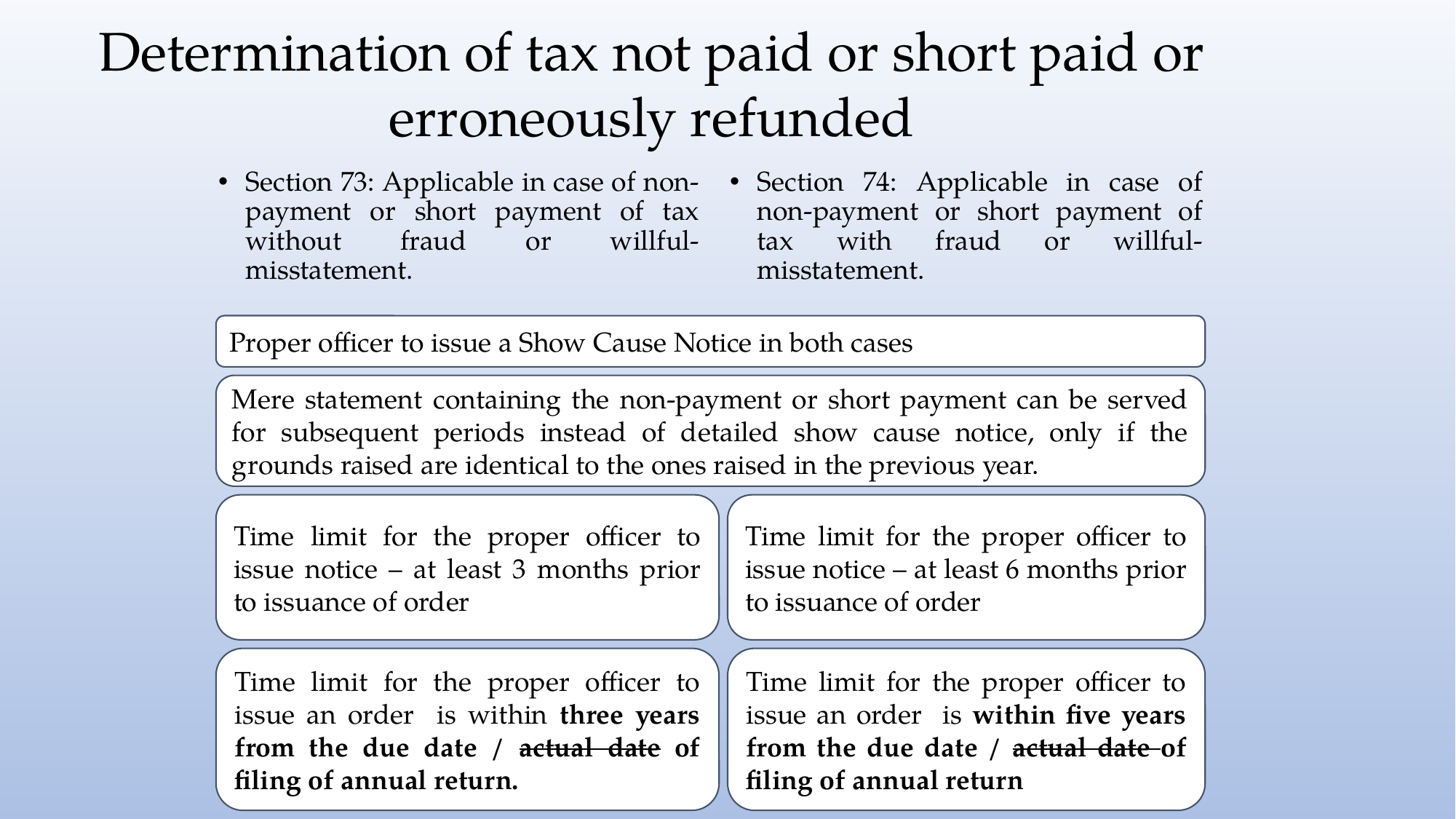

Determination of tax not paid or short paid or erroneously refunded
Section 73: Applicable in case of non-payment or short payment of tax without fraud or willful-misstatement.
Section 74: Applicable in case of non-payment or short payment of tax with fraud or willful-misstatement.
Proper officer to issue a Show Cause Notice in both cases
Mere statement containing the non-payment or short payment can be served for subsequent periods instead of detailed show cause notice, only if the grounds raised are identical to the ones raised in the previous year.
Time limit for the proper officer to issue notice – at least 3 months prior to issuance of order
Time limit for the proper officer to issue notice – at least 6 months prior to issuance of order
Time limit for the proper officer to issue an order  is within three years from the due date / actual date of filing of annual return.
Time limit for the proper officer to issue an order  is within five years from the due date / actual date of filing of annual return